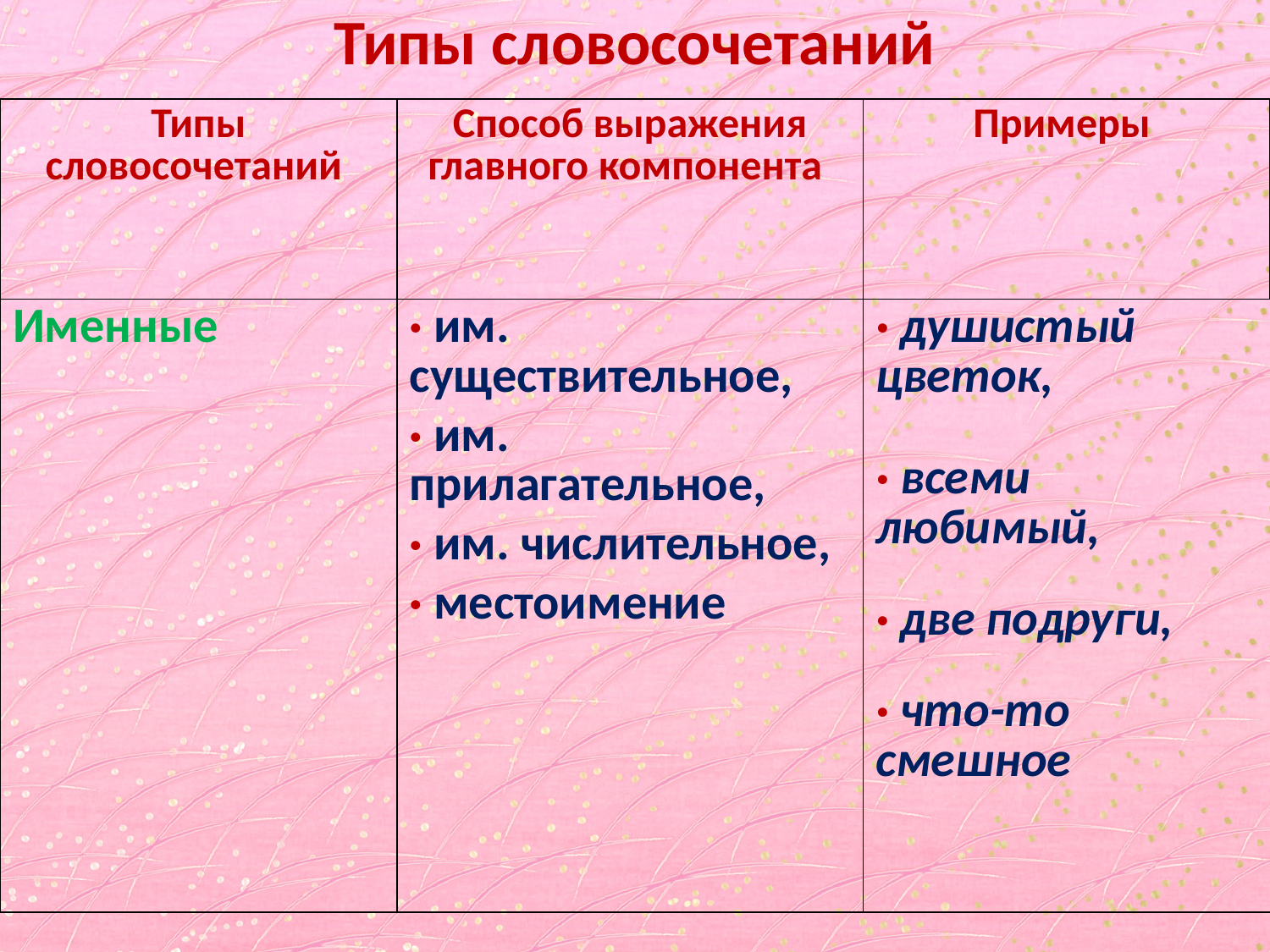

# Типы словосочетаний
| Типы словосочетаний | Способ выражения главного компонента | Примеры |
| --- | --- | --- |
| Именные | · им. существительное, · им. прилагательное, · им. числительное, · местоимение | · душистый цветок, · всеми любимый, · две подруги, · что-то смешное |